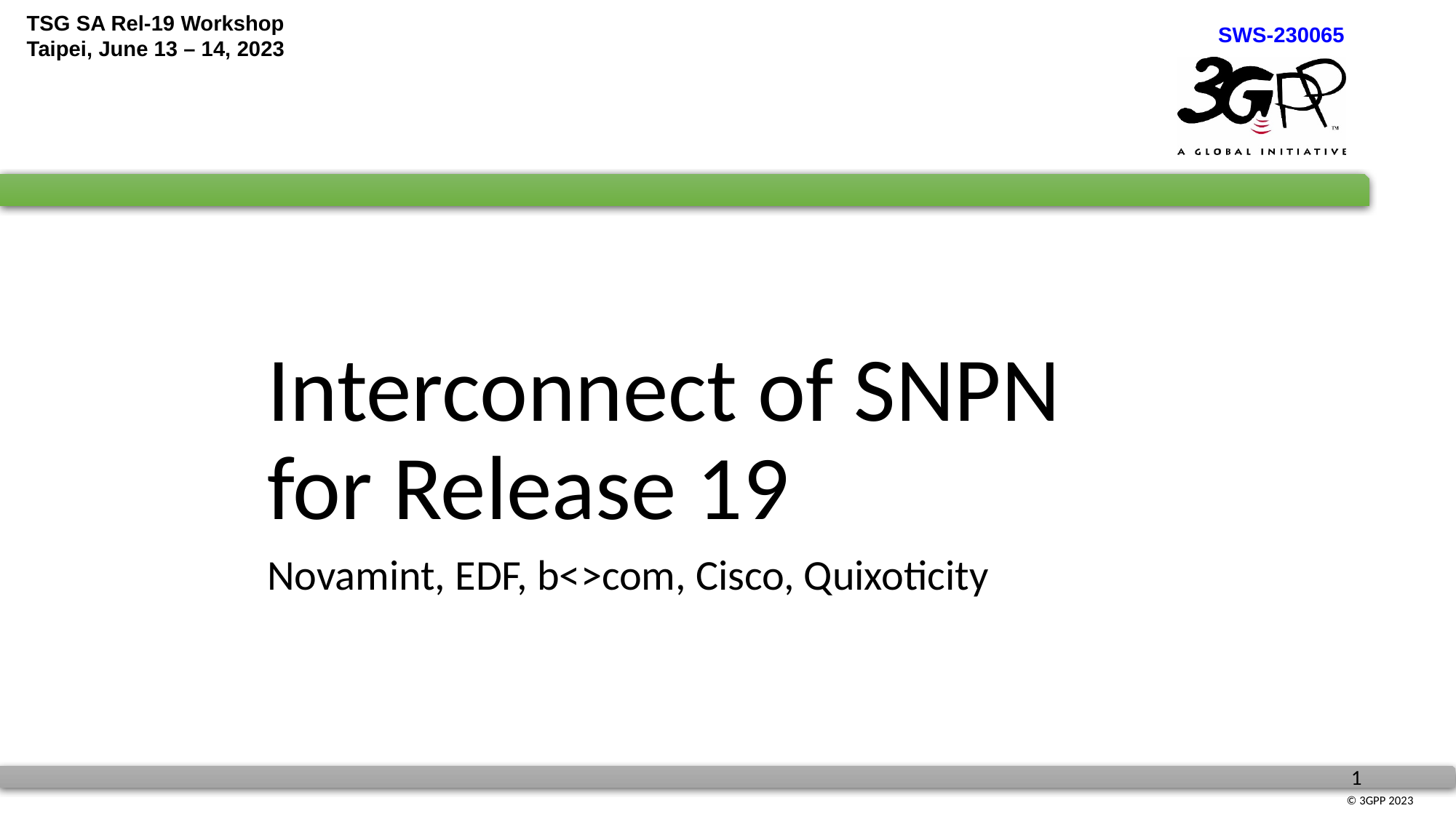

# Interconnect of SNPN for Release 19
Novamint, EDF, b<>com, Cisco, Quixoticity